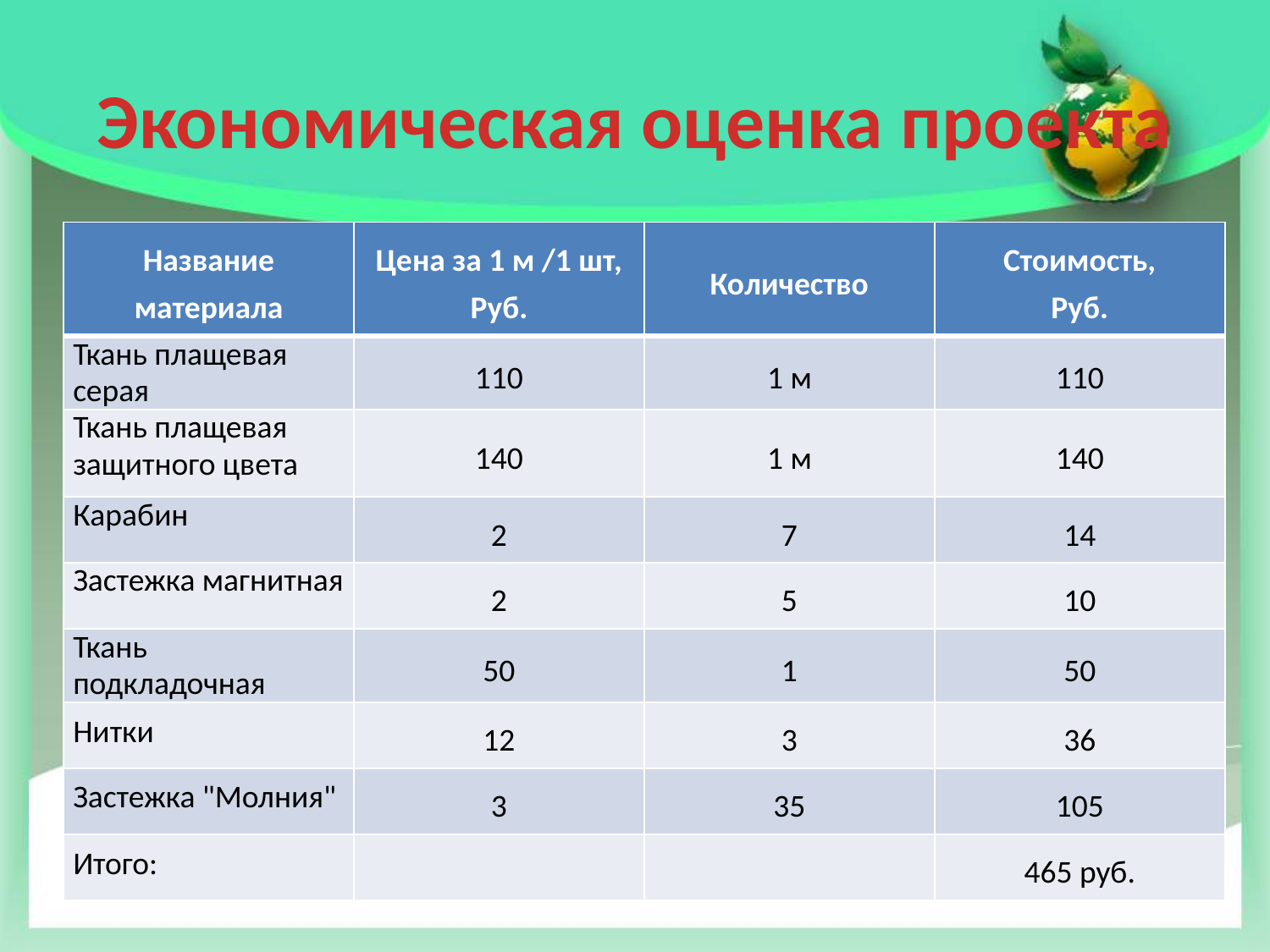

# Экономическая оценка проекта
| Название материала | Цена за 1 м /1 шт, Руб. | Количество | Стоимость, Руб. |
| --- | --- | --- | --- |
| Ткань плащевая серая | 110 | 1 м | 110 |
| Ткань плащевая защитного цвета | 140 | 1 м | 140 |
| Карабин | 2 | 7 | 14 |
| Застежка магнитная | 2 | 5 | 10 |
| Ткань подкладочная | 50 | 1 | 50 |
| Нитки | 12 | 3 | 36 |
| Застежка "Молния" | 3 | 35 | 105 |
| Итого: |  |  | 465 руб. |